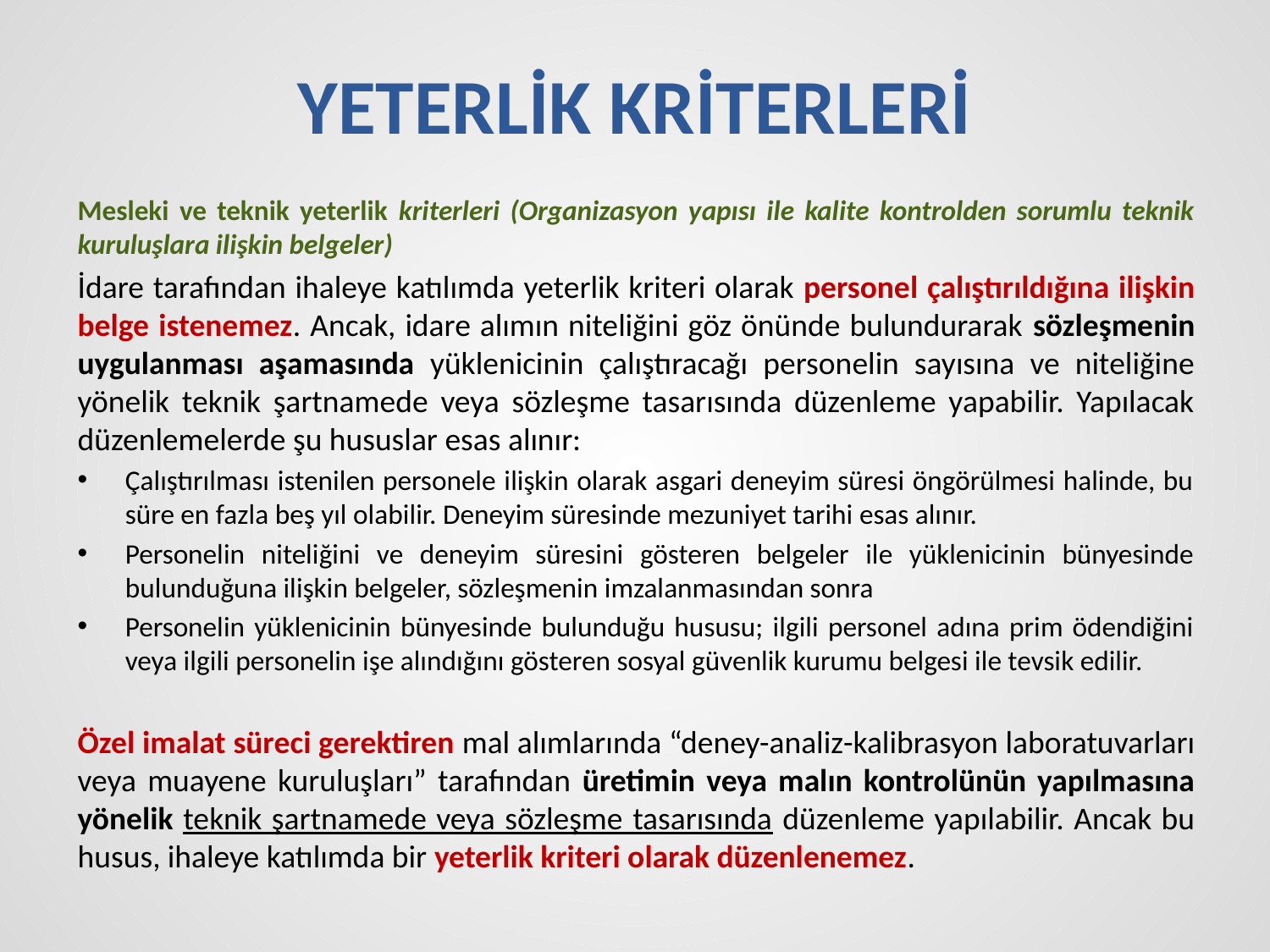

# YETERLİK KRİTERLERİ
Mesleki ve teknik yeterlik kriterleri (Organizasyon yapısı ile kalite kontrolden sorumlu teknik kuruluşlara ilişkin belgeler)
İdare tarafından ihaleye katılımda yeterlik kriteri olarak personel çalıştırıldığına ilişkin belge istenemez. Ancak, idare alımın niteliğini göz önünde bulundurarak sözleşmenin uygulanması aşamasında yüklenicinin çalıştıracağı personelin sayısına ve niteliğine yönelik teknik şartnamede veya sözleşme tasarısında düzenleme yapabilir. Yapılacak düzenlemelerde şu hususlar esas alınır:
Çalıştırılması istenilen personele ilişkin olarak asgari deneyim süresi öngörülmesi halinde, bu süre en fazla beş yıl olabilir. Deneyim süresinde mezuniyet tarihi esas alınır.
Personelin niteliğini ve deneyim süresini gösteren belgeler ile yüklenicinin bünyesinde bulunduğuna ilişkin belgeler, sözleşmenin imzalanmasından sonra
Personelin yüklenicinin bünyesinde bulunduğu hususu; ilgili personel adına prim ödendiğini veya ilgili personelin işe alındığını gösteren sosyal güvenlik kurumu belgesi ile tevsik edilir.

Özel imalat süreci gerektiren mal alımlarında “deney-analiz-kalibrasyon laboratuvarları veya muayene kuruluşları” tarafından üretimin veya malın kontrolünün yapılmasına yönelik teknik şartnamede veya sözleşme tasarısında düzenleme yapılabilir. Ancak bu husus, ihaleye katılımda bir yeterlik kriteri olarak düzenlenemez.